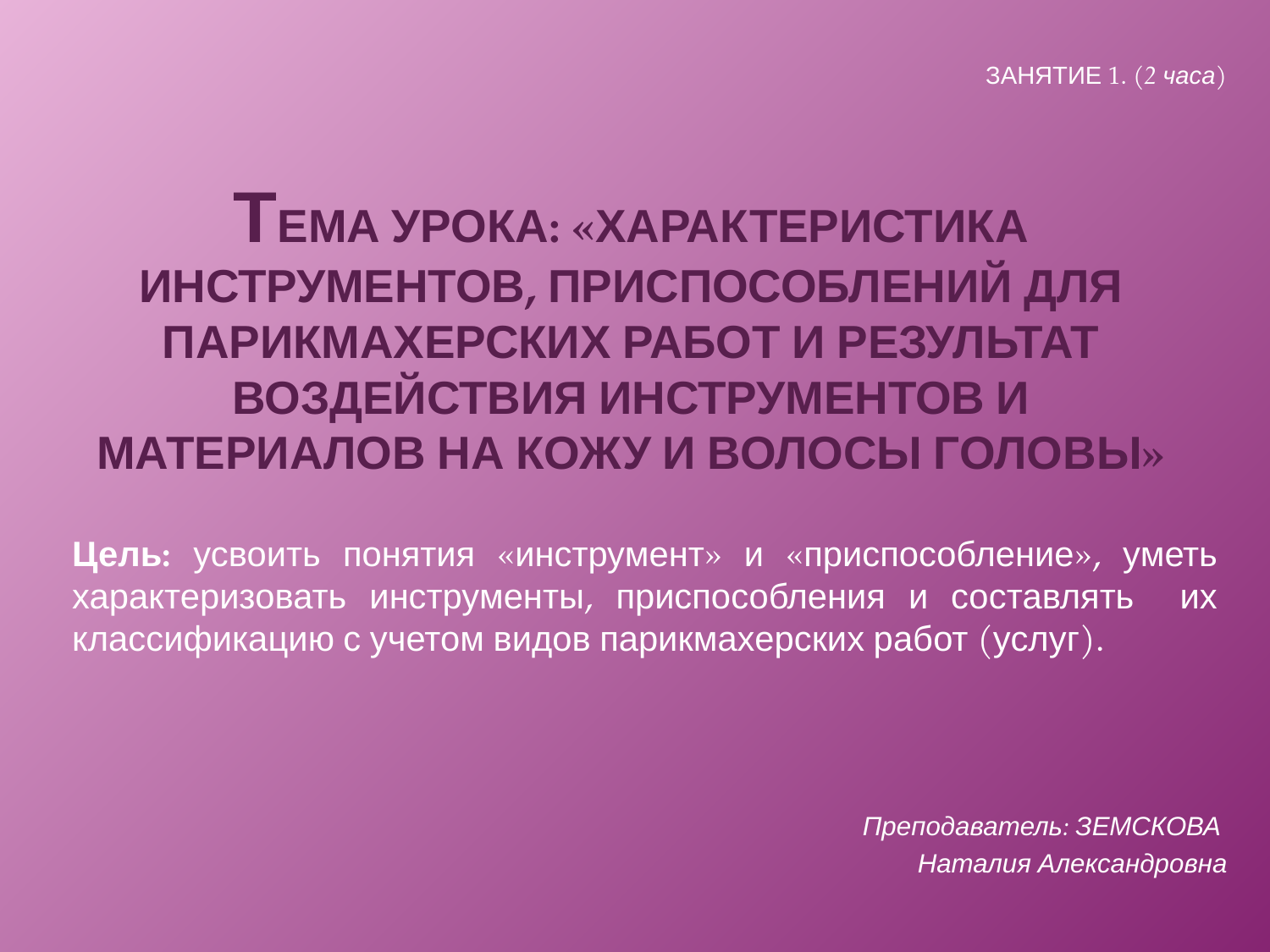

ЗАНЯТИЕ 1. (2 часа)
# Тема урока: «Характеристика инструментов, приспособлений для парикмахерских работ и результат воздействия инструментов и материалов на кожу и волосы головы»
Цель: усвоить понятия «инструмент» и «приспособление», уметь характеризовать инструменты, приспособления и составлять  их классификацию с учетом видов парикмахерских работ (услуг).
Преподаватель: ЗЕМСКОВА
Наталия Александровна